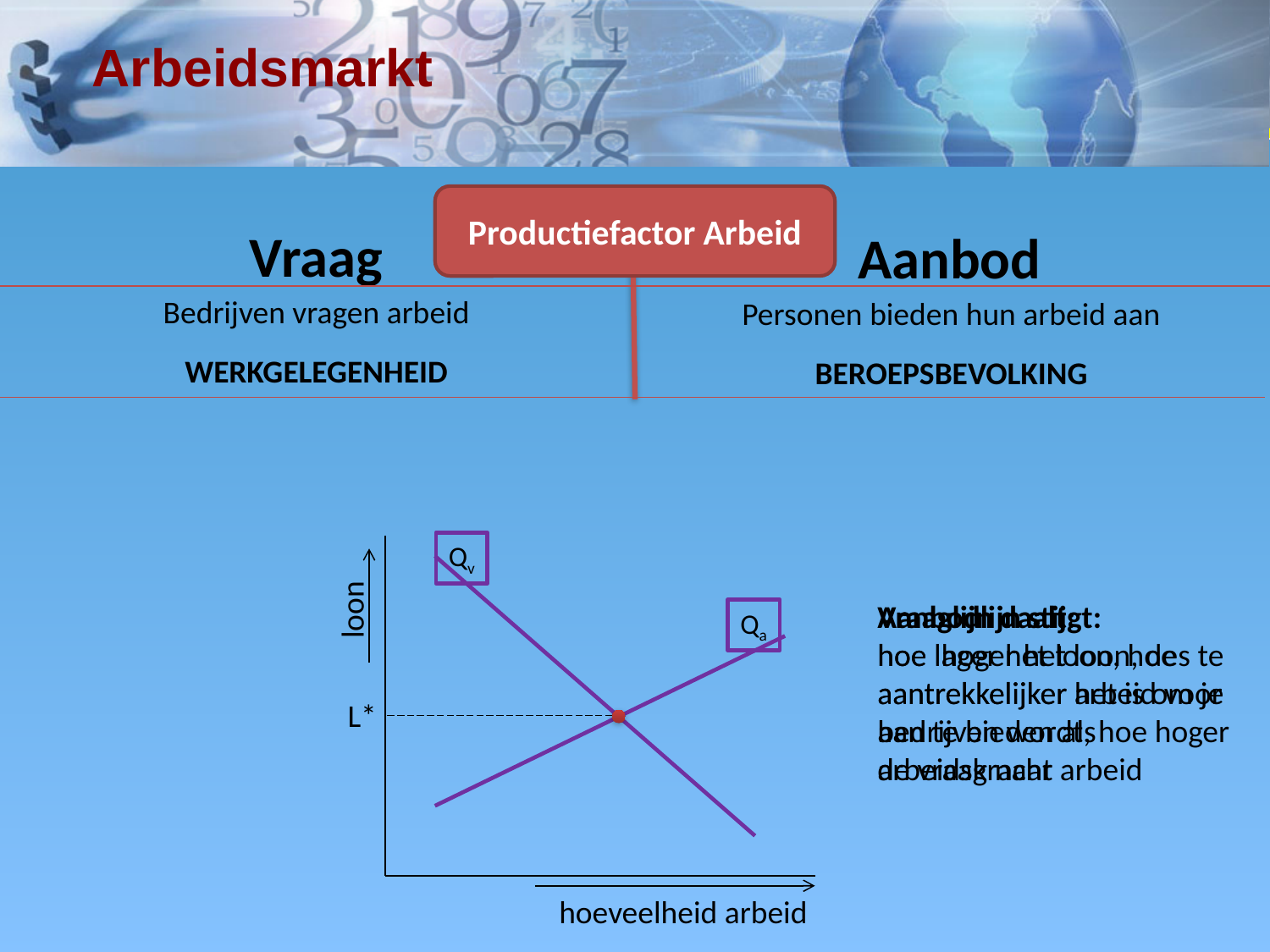

# Arbeidsmarkt
Productiefactor Arbeid
Vraag
Aanbod
Bedrijven vragen arbeid

WERKGELEGENHEID
Personen bieden hun arbeid aan

BEROEPSBEVOLKING
Qv
loon
hoeveelheid arbeid
Vraaglijn daalt:
hoe lager het loon, hoe aantrekkelijker arbeid voor bedrijven wordt, hoe hoger de vraag naar arbeid
Aanbodlijn stijgt:
hoe  hoger het loon, des te aantrekkelijker het is om je aan te bieden als arbeidskracht
Qa
L*